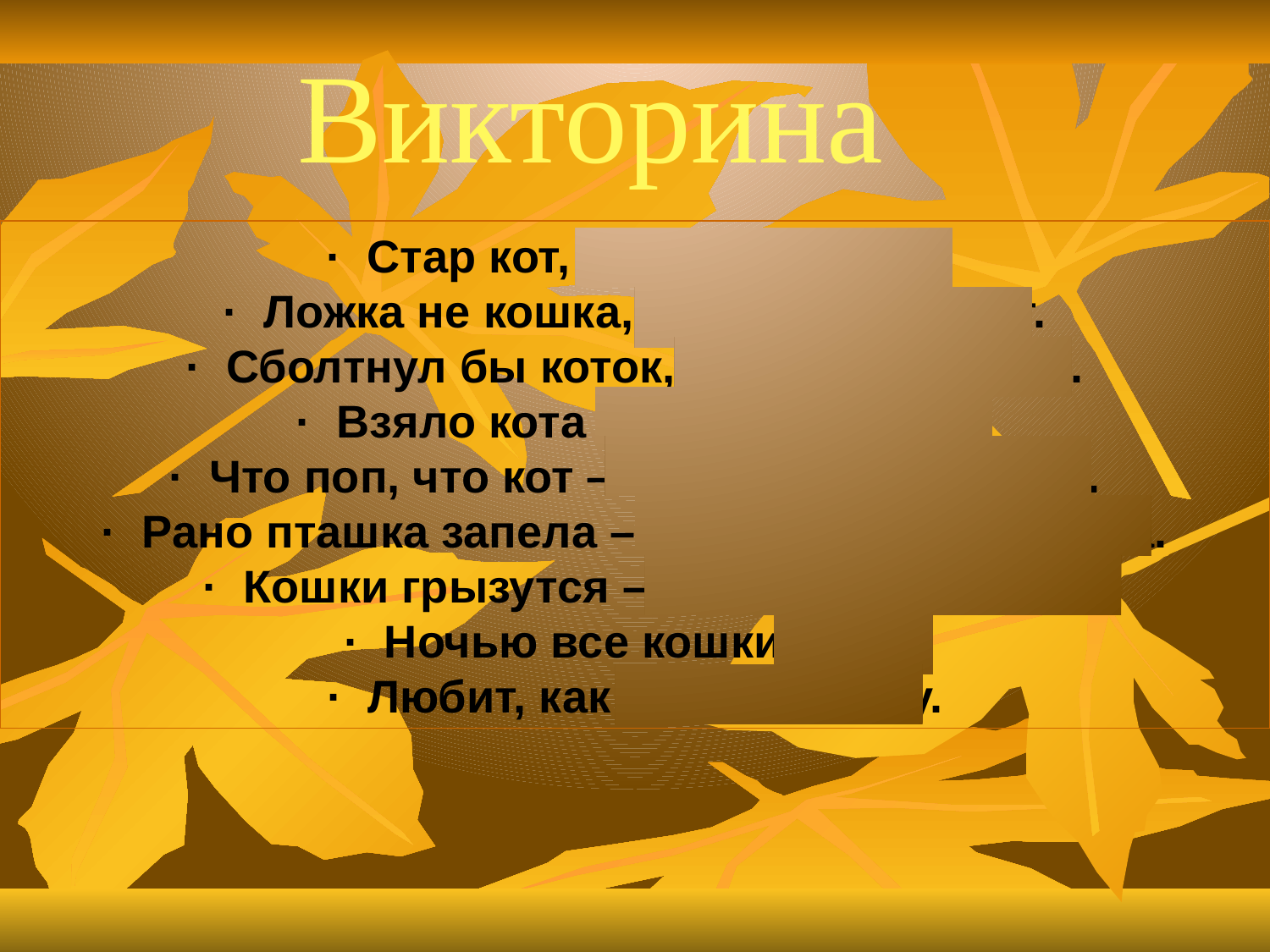

Викторина
#
·  Стар кот, а масло  любит.
·  Ложка не кошка, рта не оцарапает.
·  Сболтнул бы коток,  да язык короток.
·  Взяло кота поперек живота.
·  Что поп, что кот –не поворча, не съест.
·  Рано пташка запела –как бы кошка не съела.
·  Кошки грызутся –мышам приволье.
·  Ночью все кошки серы.
·  Любит, как кошка мышку.